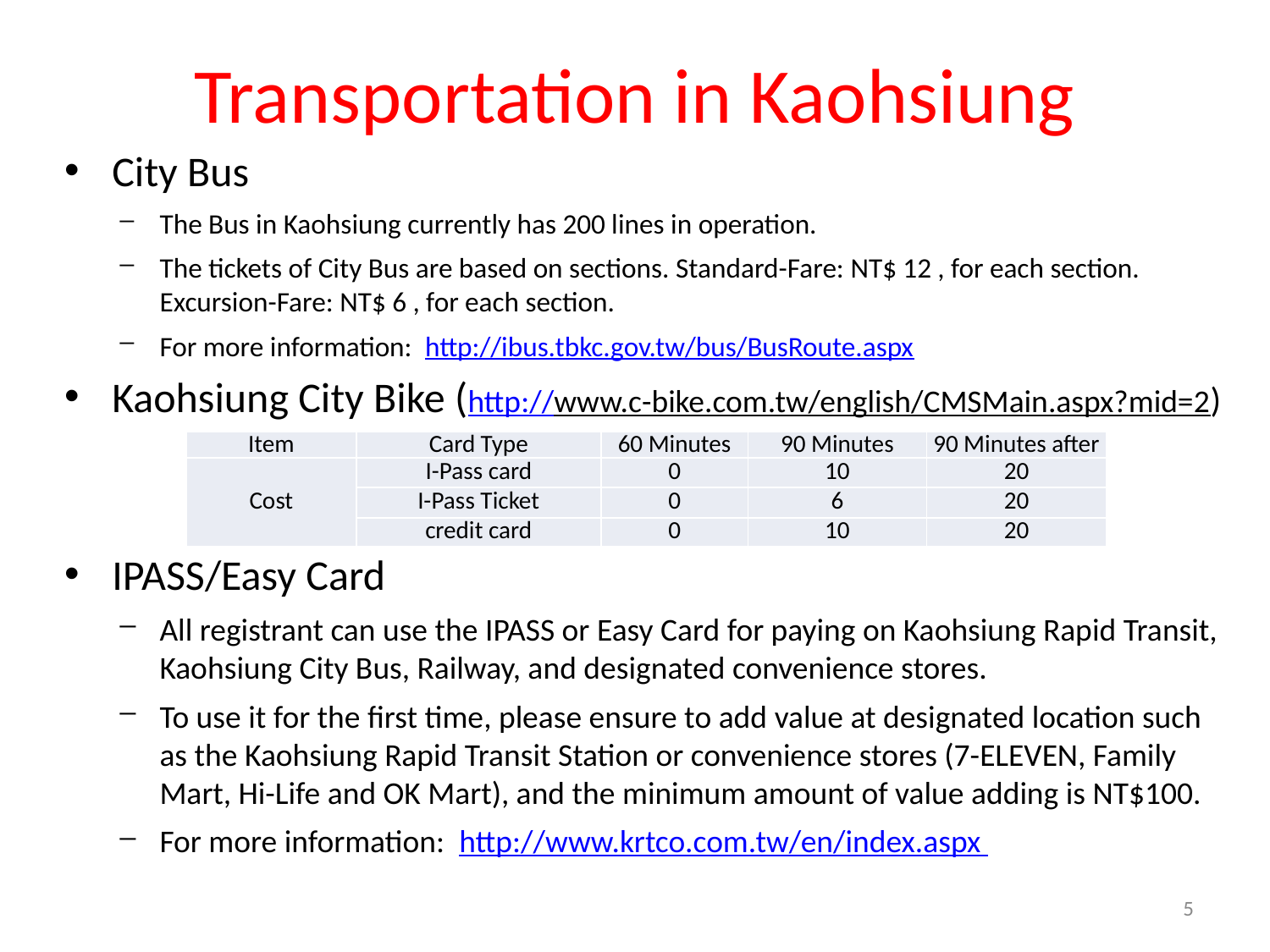

# Transportation in Kaohsiung
City Bus
The Bus in Kaohsiung currently has 200 lines in operation.
The tickets of City Bus are based on sections. Standard-Fare: NT$ 12 , for each section. Excursion-Fare: NT$ 6 , for each section.
For more information:  http://ibus.tbkc.gov.tw/bus/BusRoute.aspx
Kaohsiung City Bike (http://www.c-bike.com.tw/english/CMSMain.aspx?mid=2)

IPASS/Easy Card
All registrant can use the IPASS or Easy Card for paying on Kaohsiung Rapid Transit, Kaohsiung City Bus, Railway, and designated convenience stores.
To use it for the first time, please ensure to add value at designated location such as the Kaohsiung Rapid Transit Station or convenience stores (7-ELEVEN, Family Mart, Hi-Life and OK Mart), and the minimum amount of value adding is NT$100.
For more information:  http://www.krtco.com.tw/en/index.aspx

| Item | Card Type | 60 Minutes | 90 Minutes | 90 Minutes after |
| --- | --- | --- | --- | --- |
| Cost | I-Pass card | 0 | 10 | 20 |
|  | I-Pass Ticket | 0 | 6 | 20 |
|  | credit card | 0 | 10 | 20 |
5